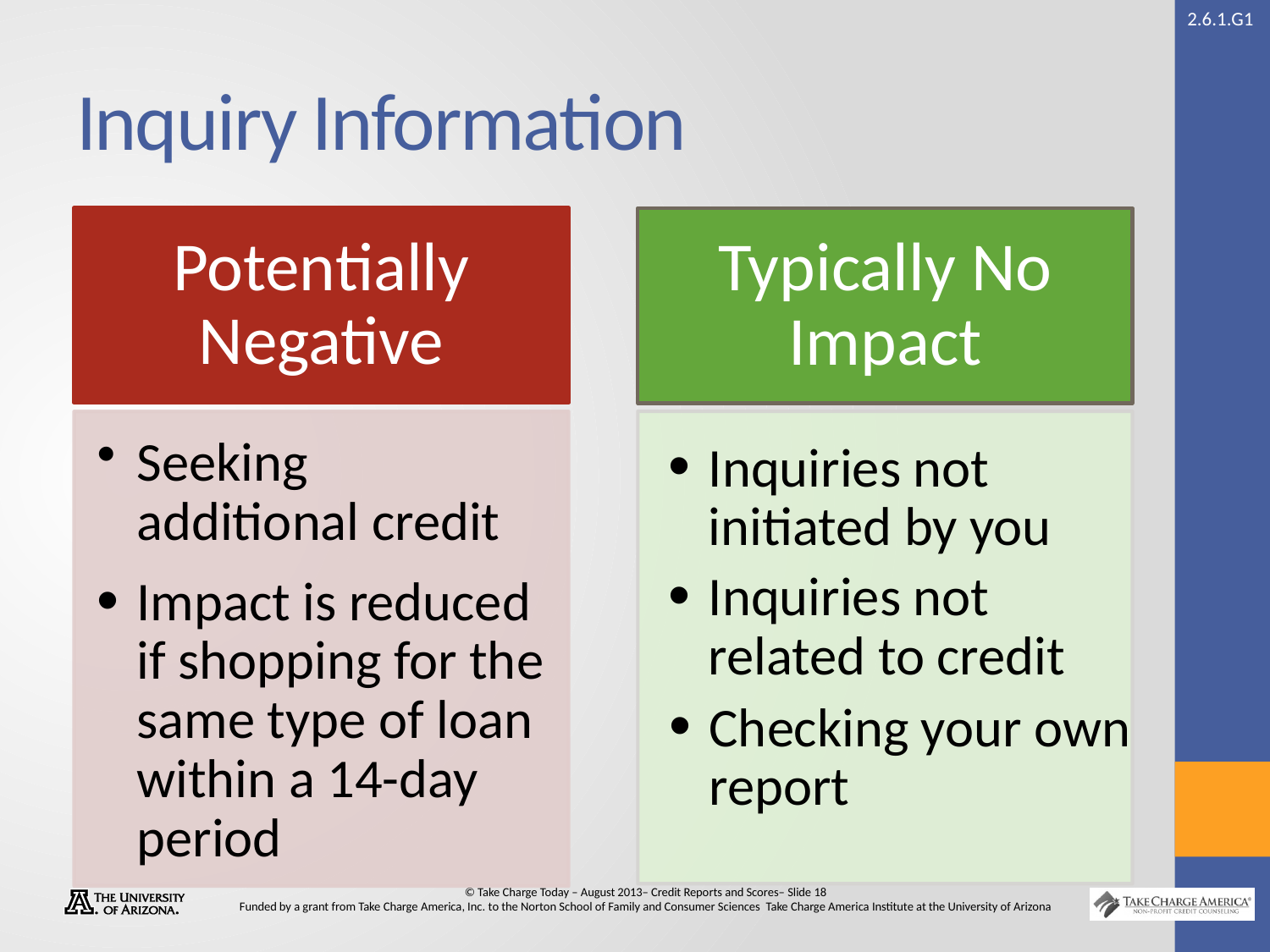

# Inquiry Information
Potentially Negative
Seeking additional credit

Typically No Impact

Inquiries not initiated by you
Inquiries not related to credit
Impact is reduced if shopping for the same type of loan within a 14-day period
Checking your own report